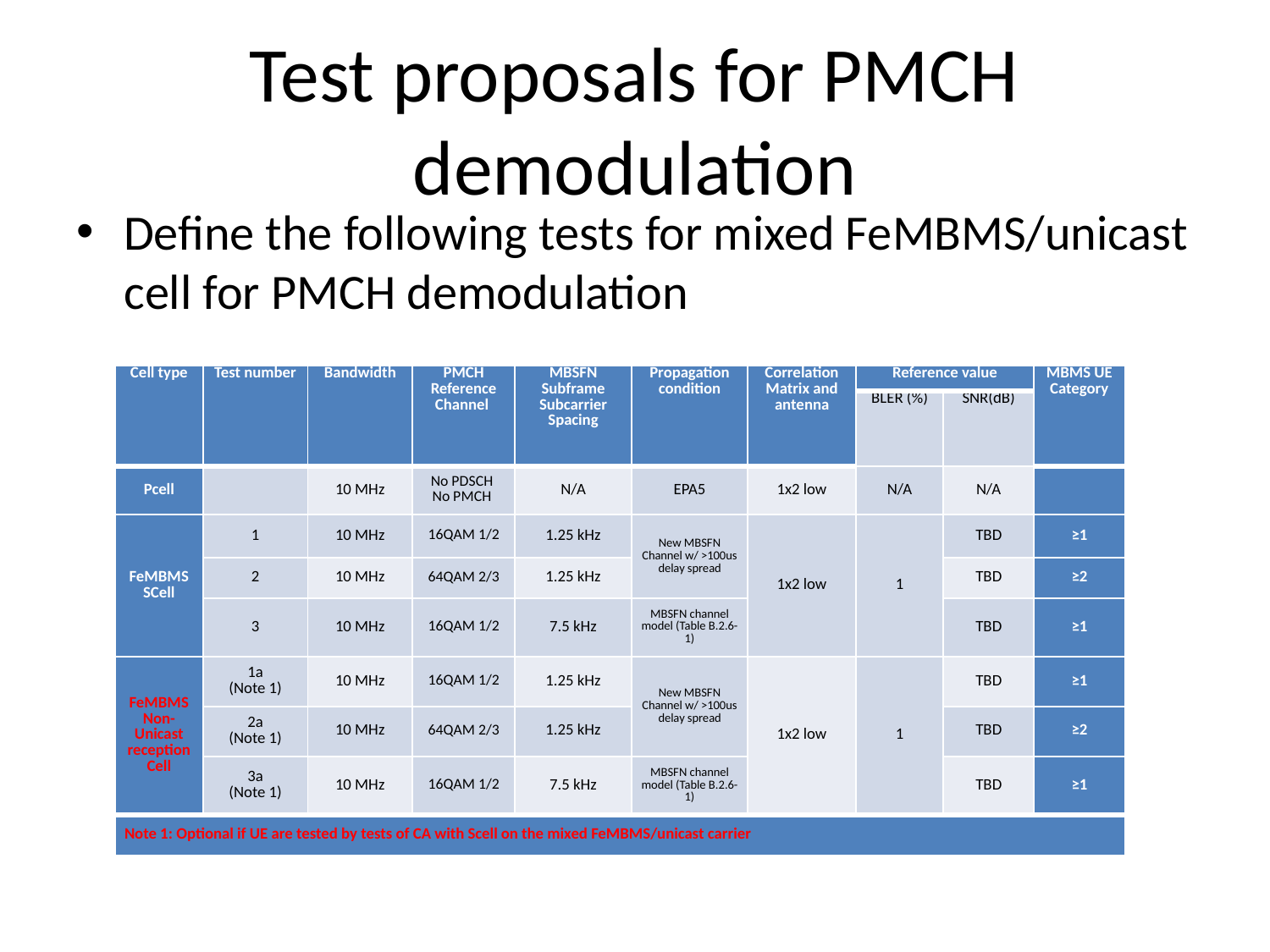

# Test proposals for PMCH demodulation
Define the following tests for mixed FeMBMS/unicast cell for PMCH demodulation
| Cell type | Test number | Bandwidth | PMCH Reference Channel | MBSFN Subframe Subcarrier Spacing | Propagation condition | Correlation Matrix and antenna | Reference value |  | MBMS UE Category |
| --- | --- | --- | --- | --- | --- | --- | --- | --- | --- |
|  |  |  |  |  |  |  | BLER (%) | SNR(dB) |  |
| Pcell |  | 10 MHz | No PDSCH No PMCH | N/A | EPA5 | 1x2 low | N/A | N/A |  |
| FeMBMS SCell | 1 | 10 MHz | 16QAM 1/2 | 1.25 kHz | New MBSFN Channel w/ >100us delay spread | 1x2 low | 1 | TBD | ≥1 |
|  | 2 | 10 MHz | 64QAM 2/3 | 1.25 kHz |  |  |  | TBD | ≥2 |
|  | 3 | 10 MHz | 16QAM 1/2 | 7.5 kHz | MBSFN channel model (Table B.2.6-1) |  |  | TBD | ≥1 |
| FeMBMS Non-Unicast reception Cell | 1a (Note 1) | 10 MHz | 16QAM 1/2 | 1.25 kHz | New MBSFN Channel w/ >100us delay spread | 1x2 low | 1 | TBD | ≥1 |
|  | 2a (Note 1) | 10 MHz | 64QAM 2/3 | 1.25 kHz |  |  |  | TBD | ≥2 |
|  | 3a (Note 1) | 10 MHz | 16QAM 1/2 | 7.5 kHz | MBSFN channel model (Table B.2.6-1) |  |  | TBD | ≥1 |
| Note 1: Optional if UE are tested by tests of CA with Scell on the mixed FeMBMS/unicast carrier |  |  |  |  |  |  |  |  |  |